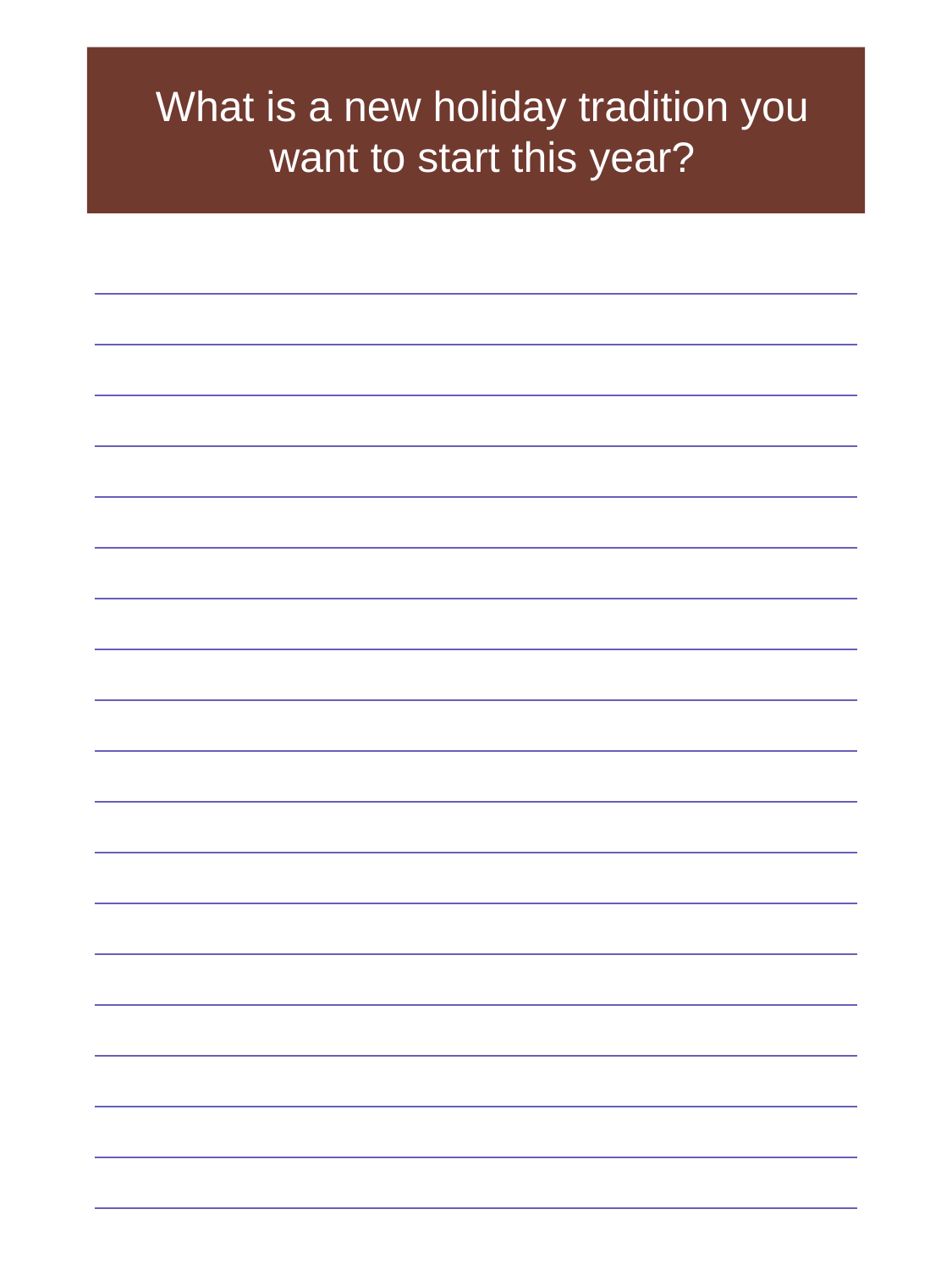

What is a new holiday tradition you want to start this year?
|  |
| --- |
|  |
|  |
|  |
|  |
|  |
|  |
|  |
|  |
|  |
|  |
|  |
|  |
|  |
|  |
|  |
|  |
|  |